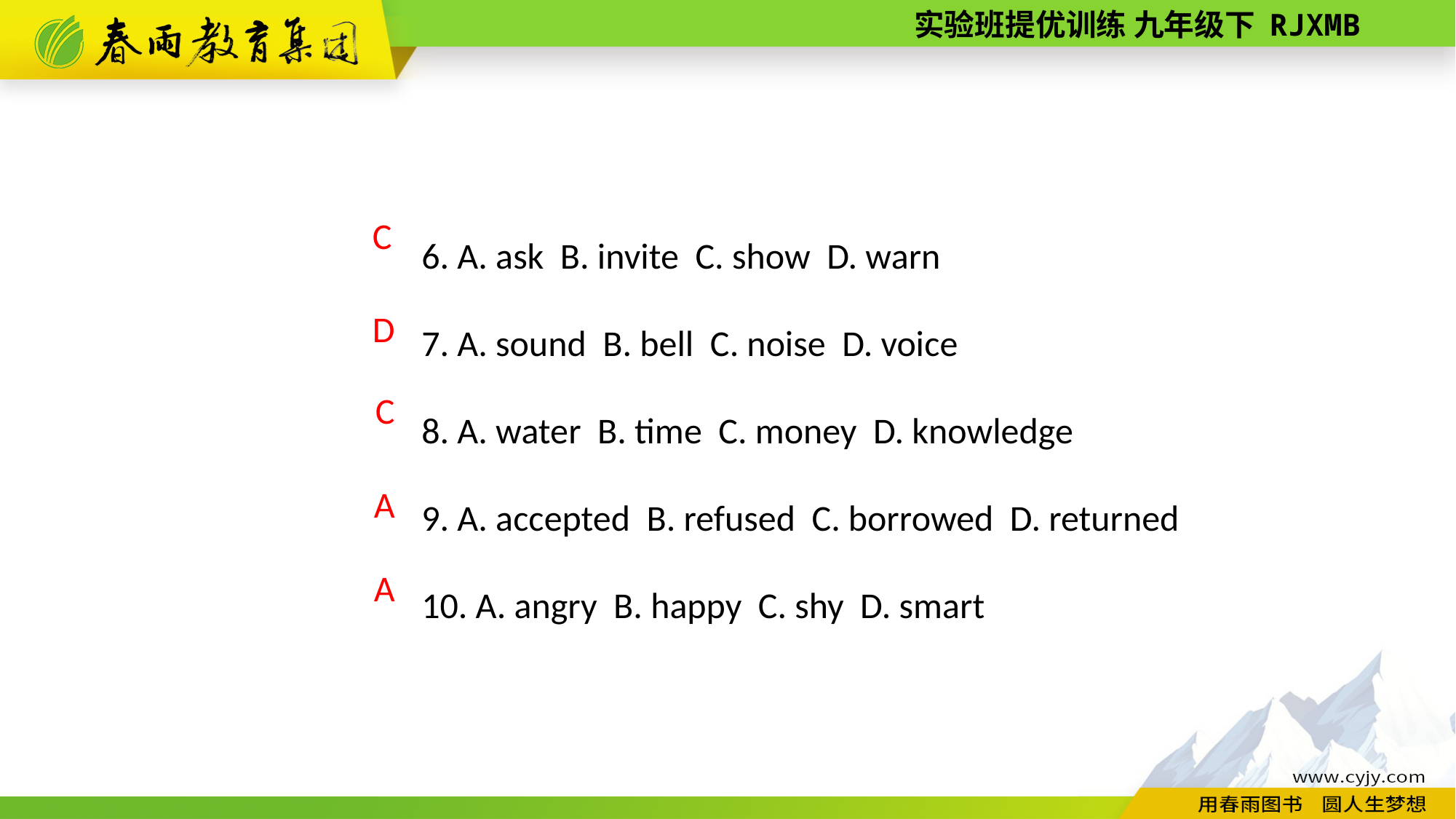

6. A. ask  B. invite  C. show  D. warn
7. A. sound  B. bell  C. noise  D. voice
8. A. water  B. time  C. money  D. knowledge
9. A. accepted  B. refused  C. borrowed  D. returned
10. A. angry  B. happy  C. shy  D. smart
C
D
 C
A
A